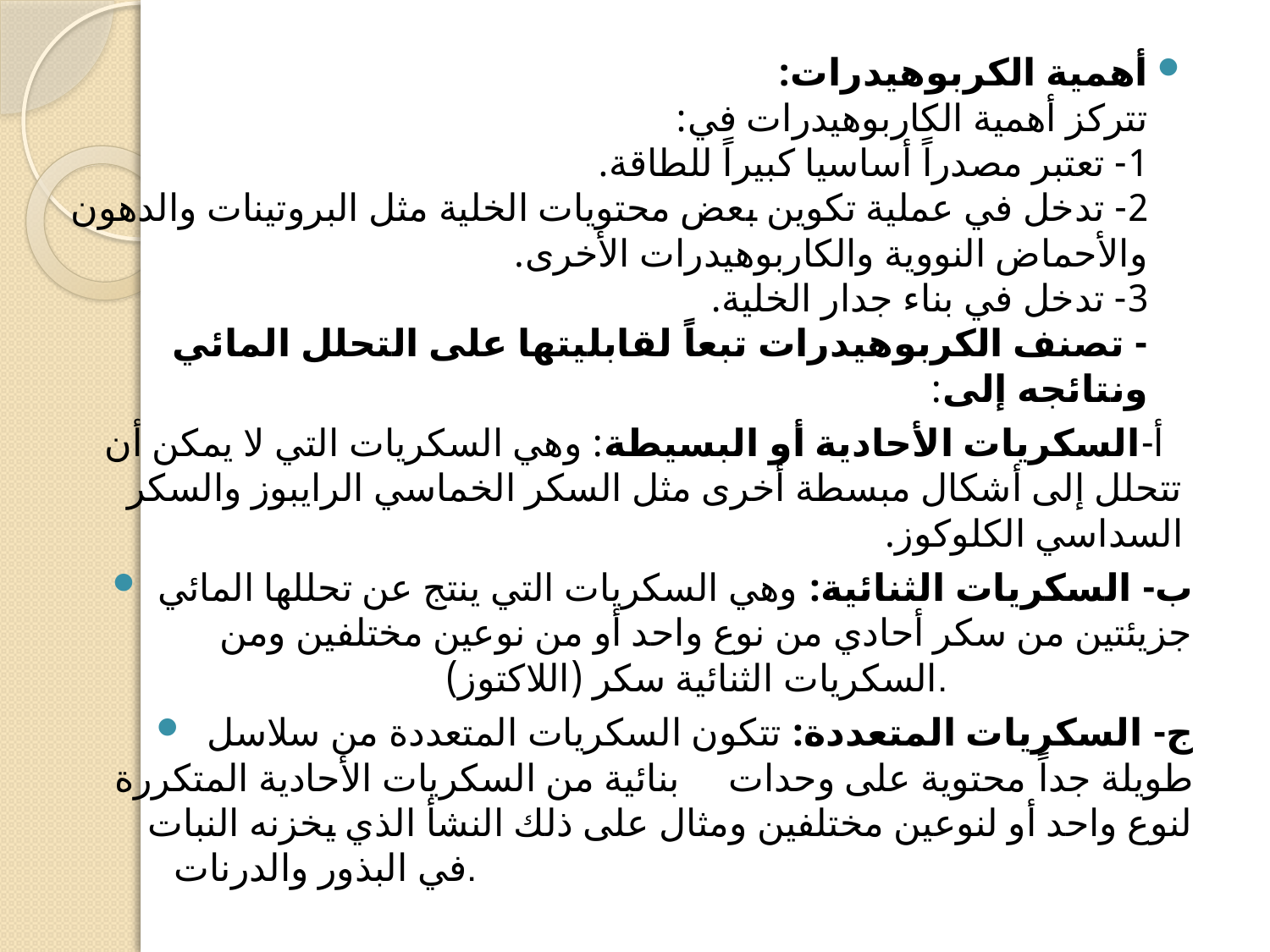

#
أهمية الكربوهيدرات:
تتركز أهمية الكاربوهيدرات في:
1- تعتبر مصدراً أساسيا كبيراً للطاقة.
2- تدخل في عملية تكوين بعض محتويات الخلية مثل البروتينات والدهون والأحماض النووية والكاربوهيدرات الأخرى.
3- تدخل في بناء جدار الخلية.
- تصنف الكربوهيدرات تبعاً لقابليتها على التحلل المائي ونتائجه إلى:
  أ-السكريات الأحادية أو البسيطة: وهي السكريات التي لا يمكن أن تتحلل إلى أشكال مبسطة أخرى مثل السكر الخماسي الرايبوز والسكر السداسي الكلوكوز.
ب- السكريات الثنائية: وهي السكريات التي ينتج عن تحللها المائي جزيئتين من سكر أحادي من نوع واحد أو من نوعين مختلفين ومن السكريات الثنائية سكر (اللاكتوز).
ج- السكريات المتعددة: تتكون السكريات المتعددة من سلاسل طويلة جداً محتوية على وحدات     بنائية من السكريات الأحادية المتكررة لنوع واحد أو لنوعين مختلفين ومثال على ذلك النشأ الذي يخزنه النبات في البذور والدرنات.